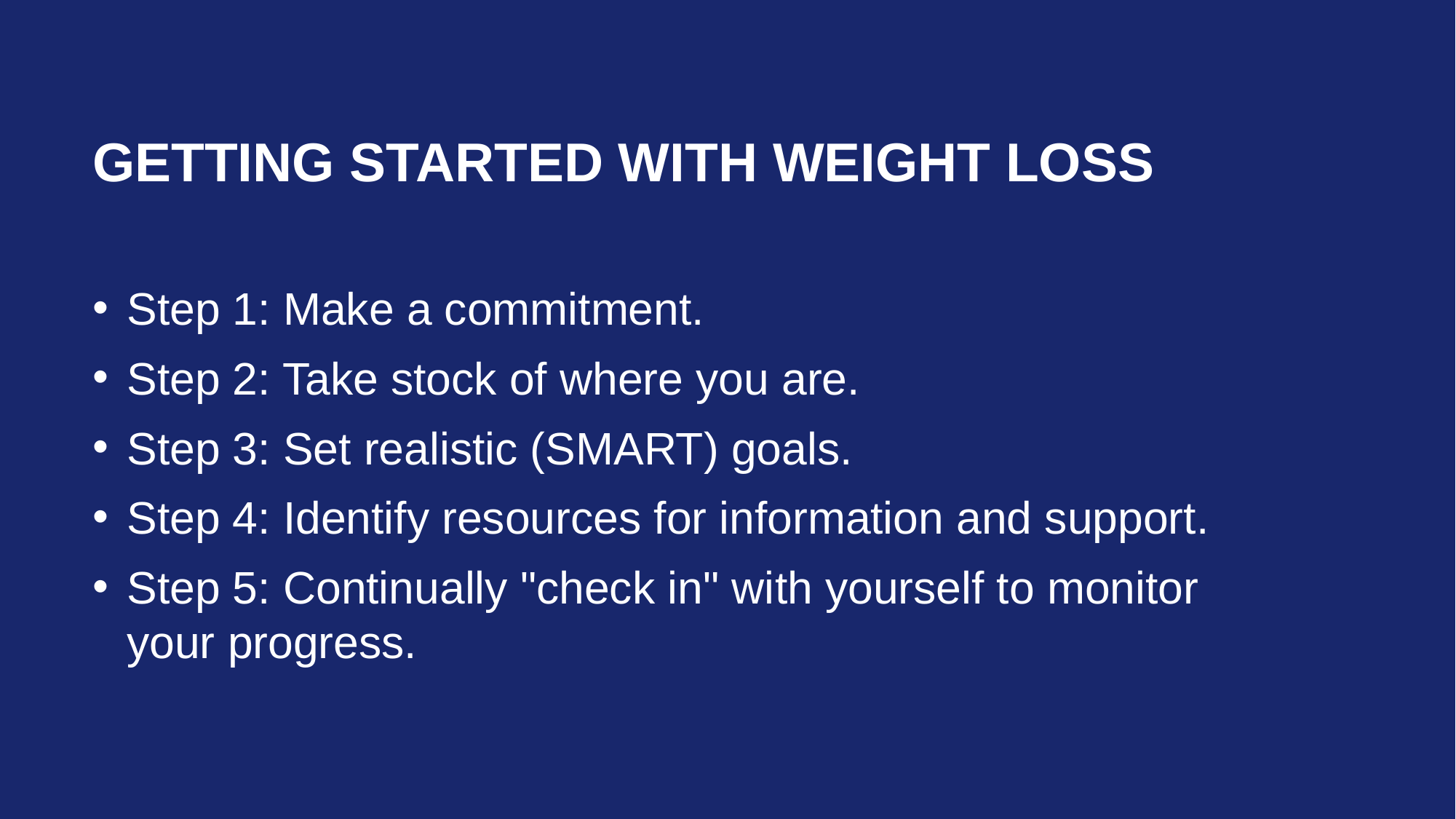

# Getting Started with Weight Loss
Step 1: Make a commitment.
Step 2: Take stock of where you are.
Step 3: Set realistic (SMART) goals.
Step 4: Identify resources for information and support.
Step 5: Continually "check in" with yourself to monitor your progress.